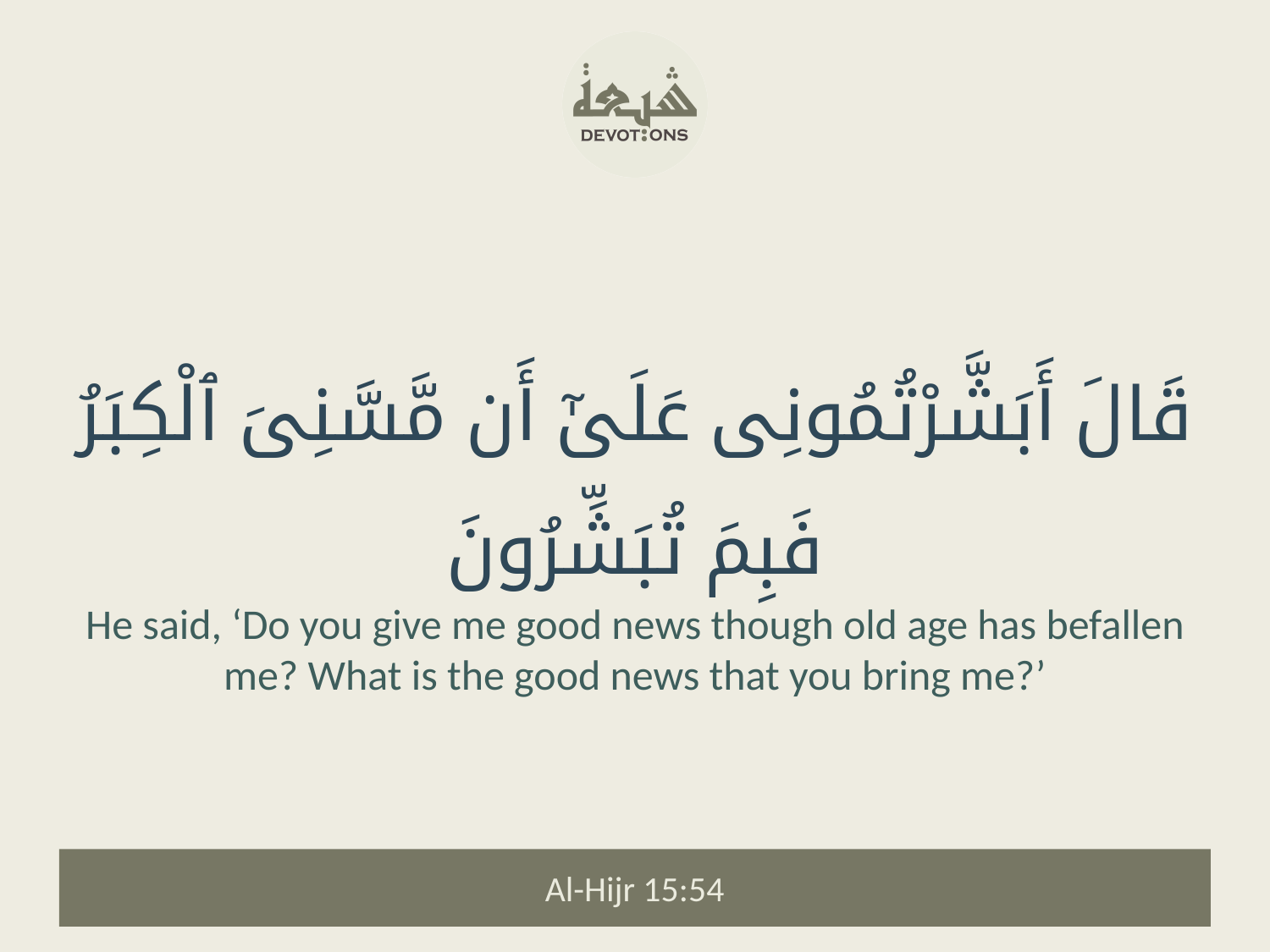

قَالَ أَبَشَّرْتُمُونِى عَلَىٰٓ أَن مَّسَّنِىَ ٱلْكِبَرُ فَبِمَ تُبَشِّرُونَ
He said, ‘Do you give me good news though old age has befallen me? What is the good news that you bring me?’
Al-Hijr 15:54